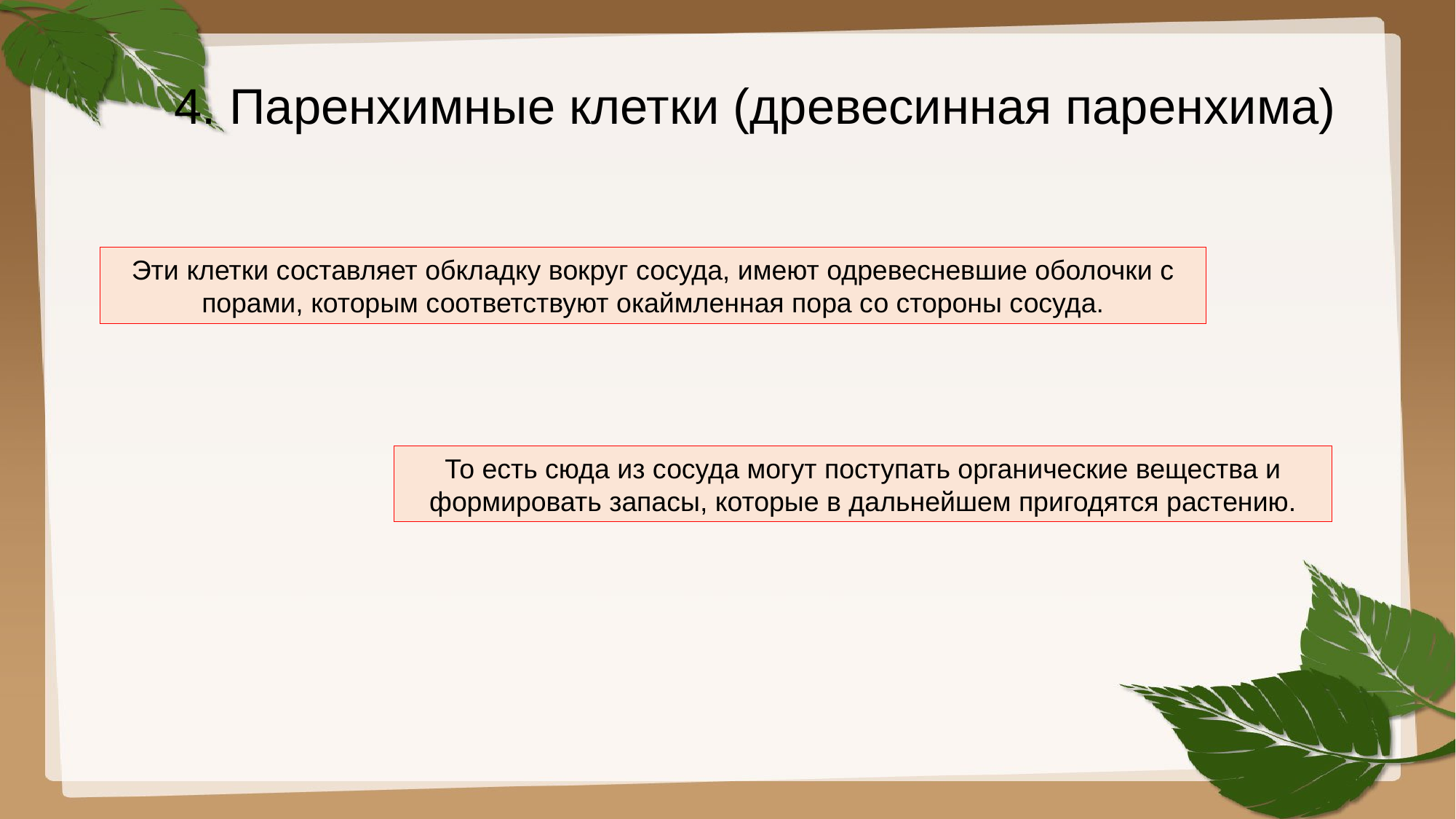

# 4. Паренхимные клетки (древесинная паренхима)
Эти клетки составляет обкладку вокруг сосуда, имеют одревесневшие оболочки с порами, которым соответствуют окаймленная пора со стороны сосуда.
То есть сюда из сосуда могут поступать органические вещества и формировать запасы, которые в дальнейшем пригодятся растению.